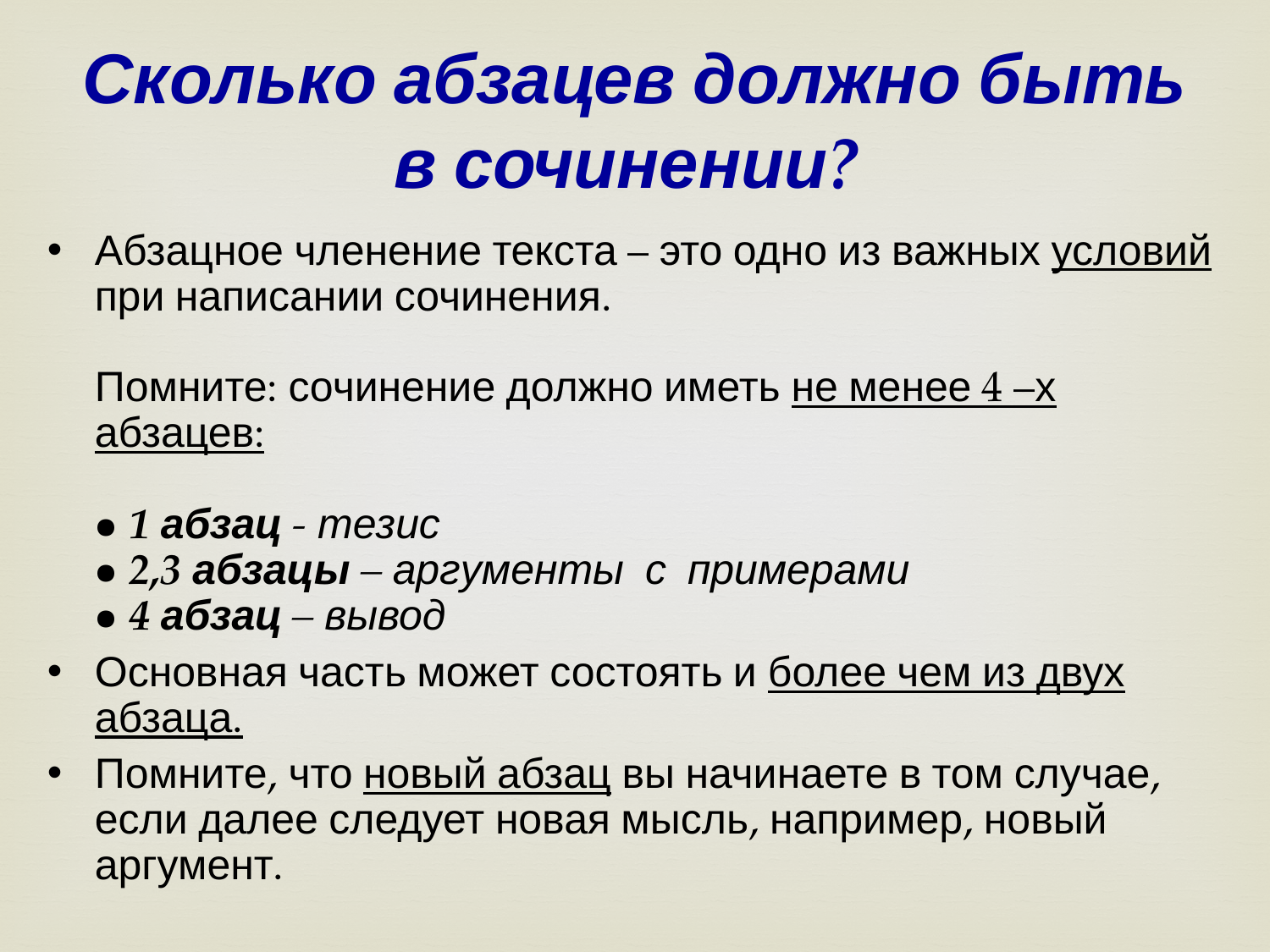

Сколько абзацев должно быть в сочинении?
Абзацное членение текста – это одно из важных условий при написании сочинения.
Помните: сочинение должно иметь не менее 4 –х абзацев:
• 1 абзац - тезис
• 2,3 абзацы – аргументы  с  примерами
• 4 абзац – вывод
Основная часть может состоять и более чем из двух абзаца.
Помните, что новый абзац вы начинаете в том случае, если далее следует новая мысль, например, новый аргумент.